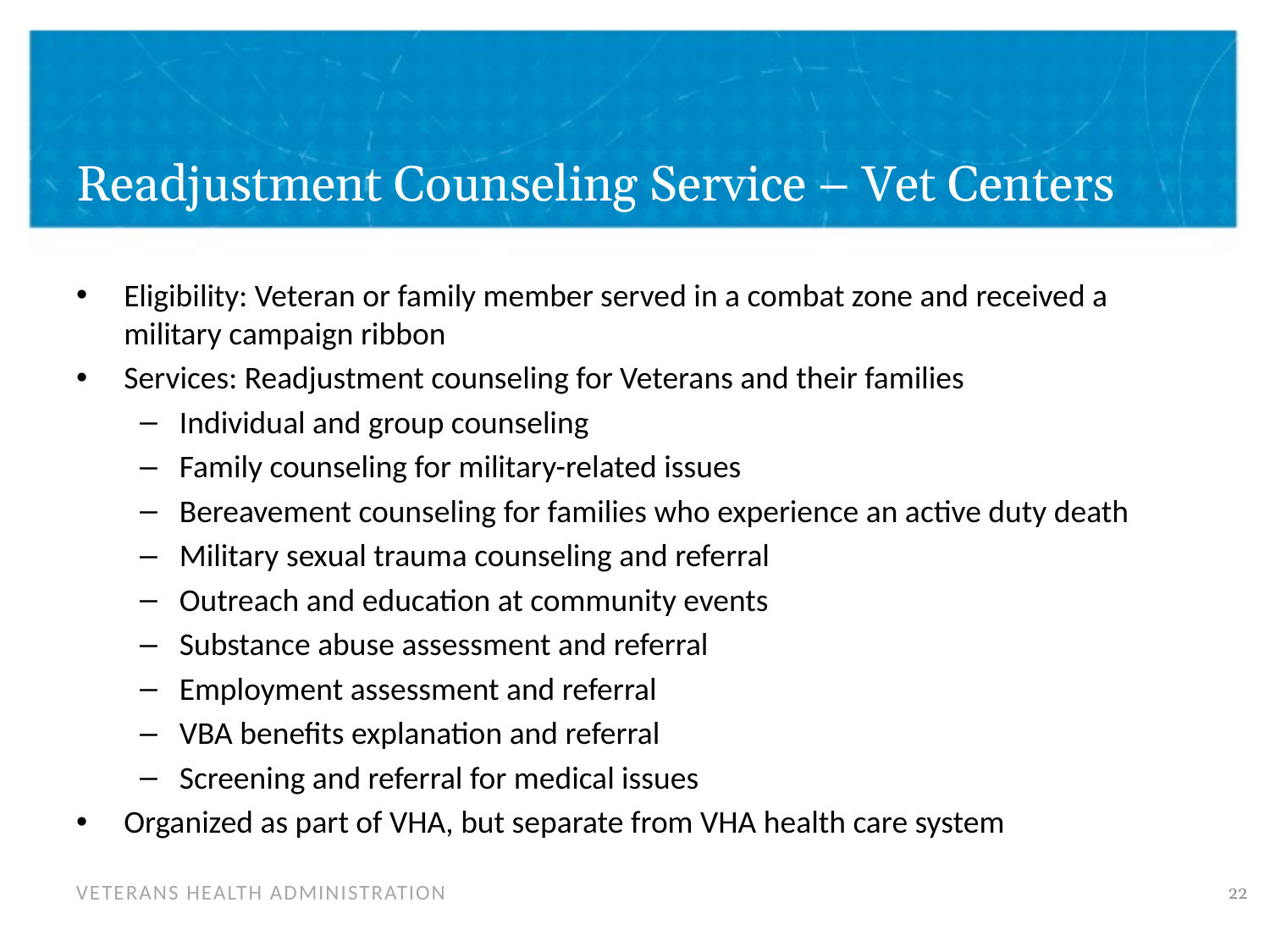

# Readjustment Counseling Service – Vet Centers
Eligibility: Veteran or family member served in a combat zone and received a military campaign ribbon
Services: Readjustment counseling for Veterans and their families
Individual and group counseling
Family counseling for military-related issues
Bereavement counseling for families who experience an active duty death
Military sexual trauma counseling and referral
Outreach and education at community events
Substance abuse assessment and referral
Employment assessment and referral
VBA benefits explanation and referral
Screening and referral for medical issues
Organized as part of VHA, but separate from VHA health care system
22